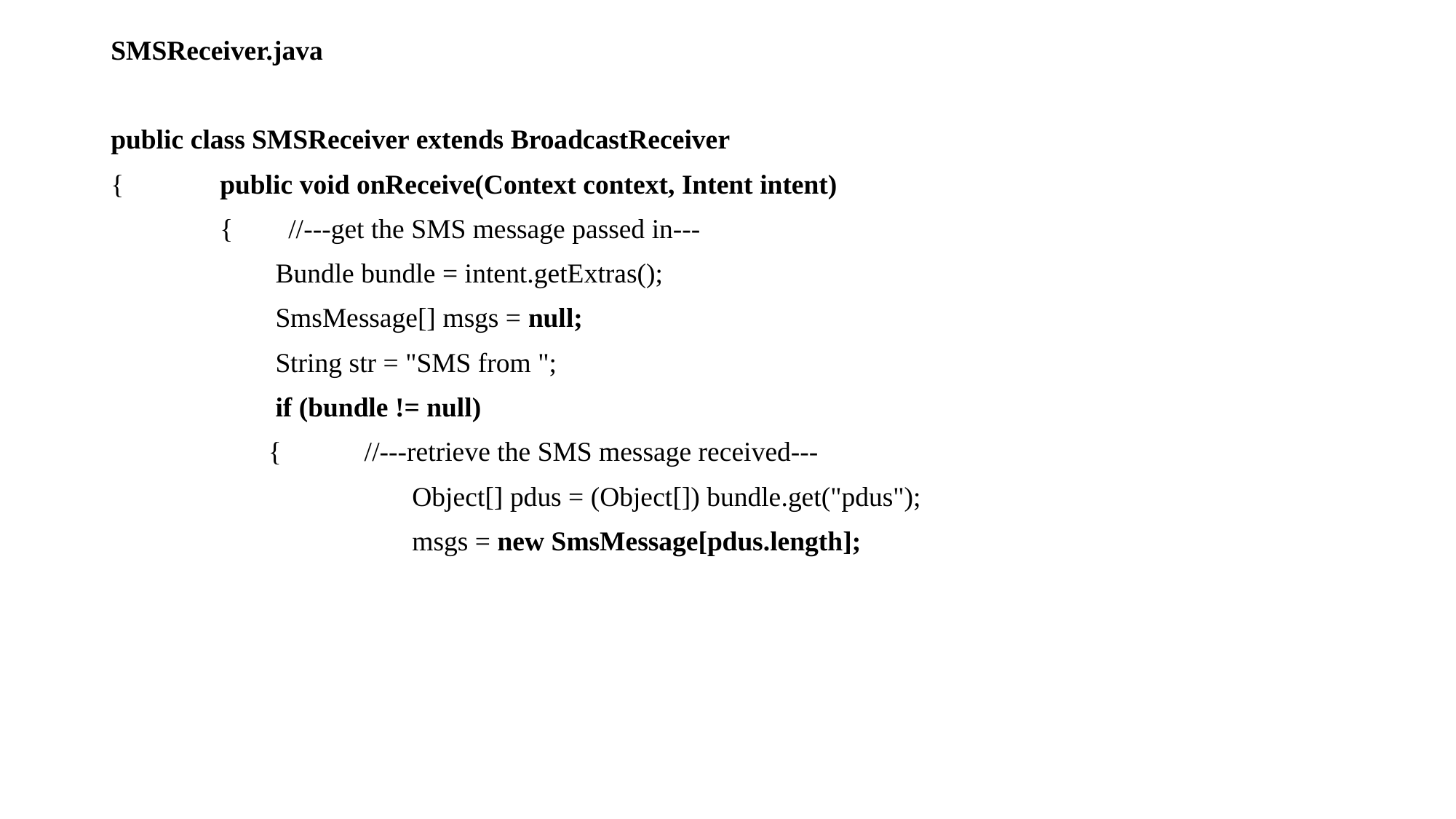

SMSReceiver.java

public class SMSReceiver extends BroadcastReceiver
{	public void onReceive(Context context, Intent intent)
    	{        //---get the SMS message passed in---
	        Bundle bundle = intent.getExtras();
	        SmsMessage[] msgs = null;
	        String str = "SMS from ";
	        if (bundle != null)
        	       {            //---retrieve the SMS message received---
		            Object[] pdus = (Object[]) bundle.get("pdus");
		            msgs = new SmsMessage[pdus.length];